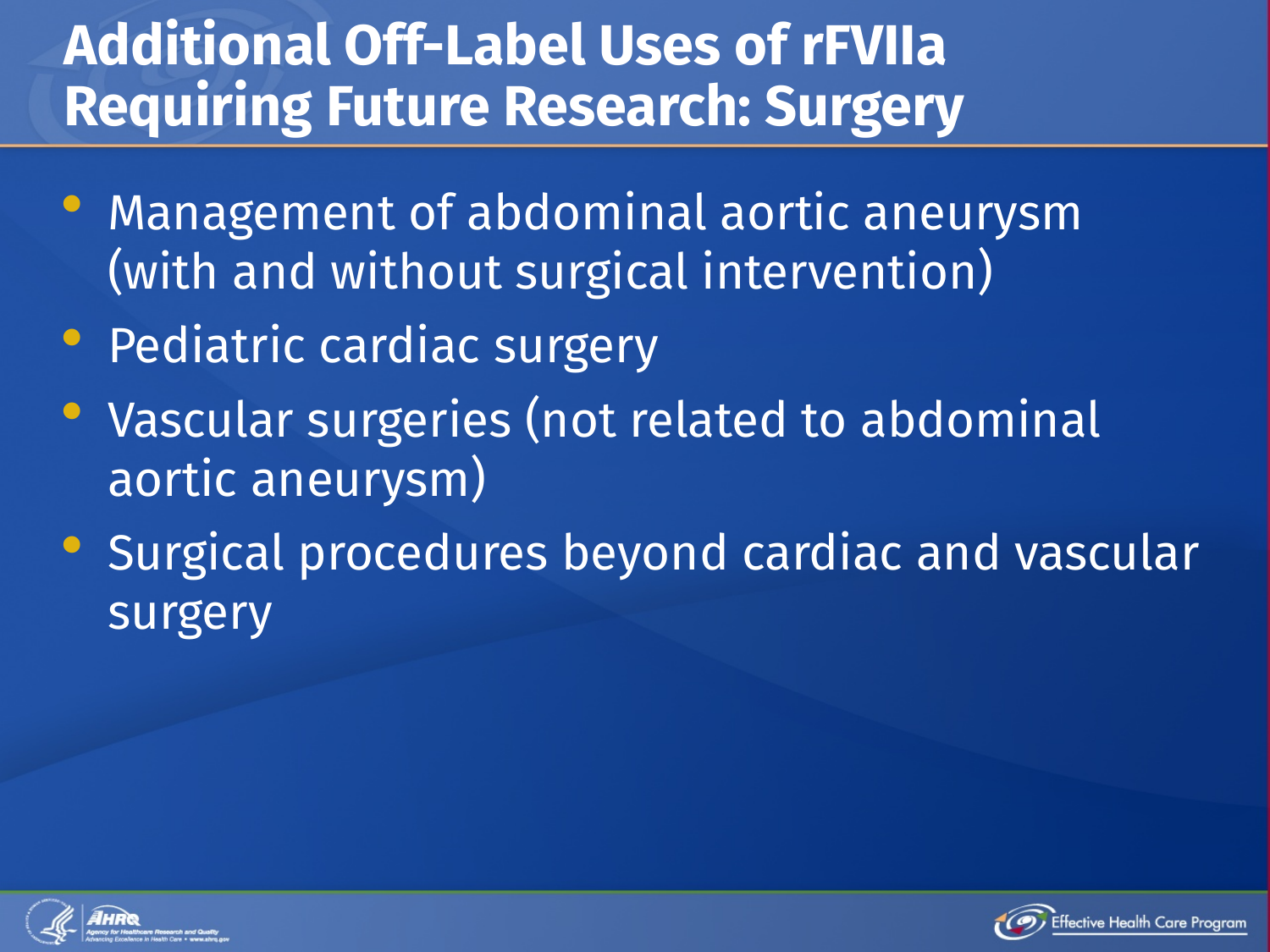

# Additional Off-Label Uses of rFVIIa Requiring Future Research: Surgery
Management of abdominal aortic aneurysm (with and without surgical intervention)
Pediatric cardiac surgery
Vascular surgeries (not related to abdominal aortic aneurysm)
Surgical procedures beyond cardiac and vascular surgery